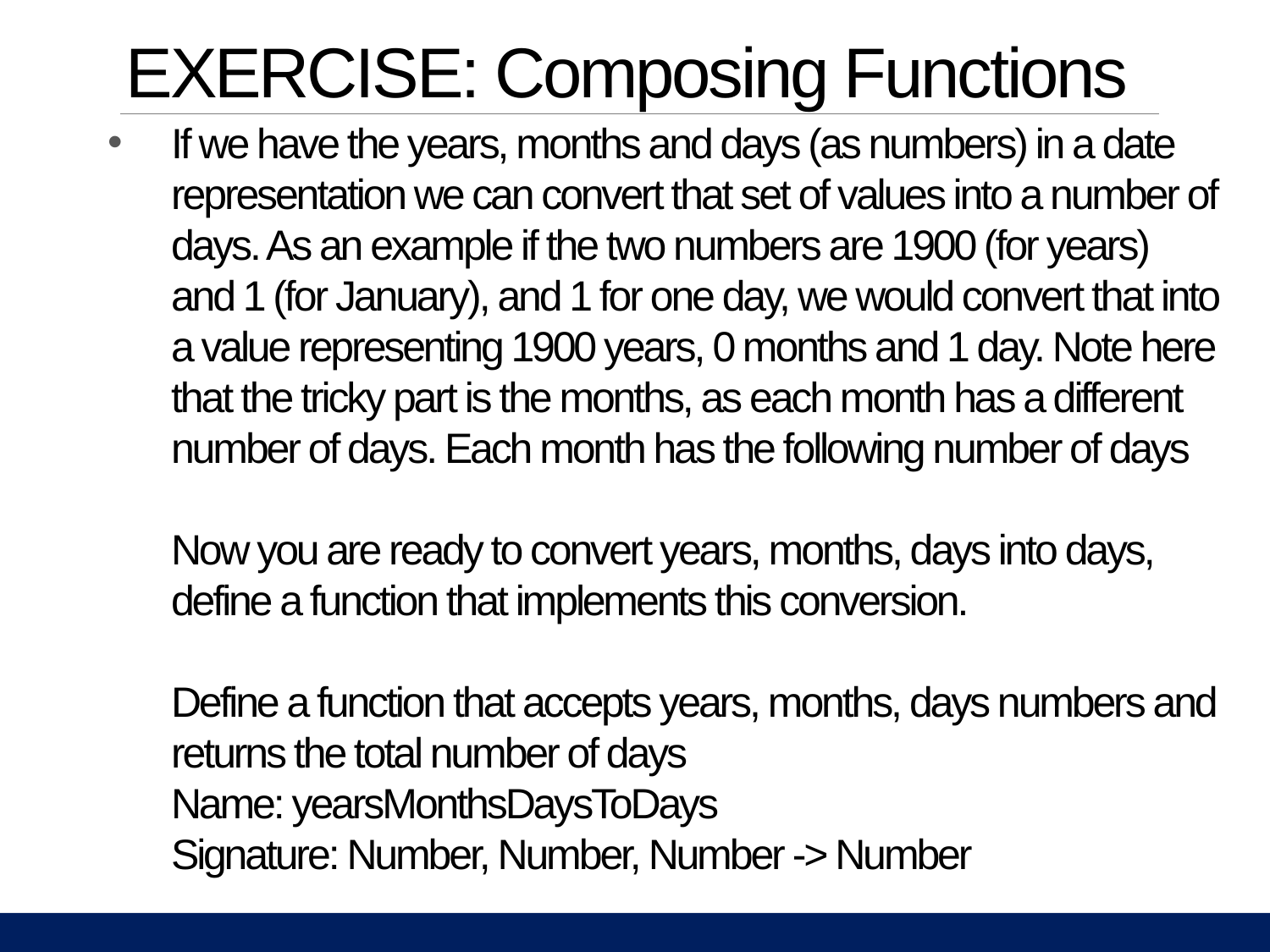

# EXERCISE: Composing Functions
If we have the years, months and days (as numbers) in a date representation we can convert that set of values into a number of days. As an example if the two numbers are 1900 (for years) and 1 (for January), and 1 for one day, we would convert that into a value representing 1900 years, 0 months and 1 day. Note here that the tricky part is the months, as each month has a different number of days. Each month has the following number of days
Now you are ready to convert years, months, days into days, define a function that implements this conversion.
Define a function that accepts years, months, days numbers and returns the total number of days
Name: yearsMonthsDaysToDays
Signature: Number, Number, Number -> Number